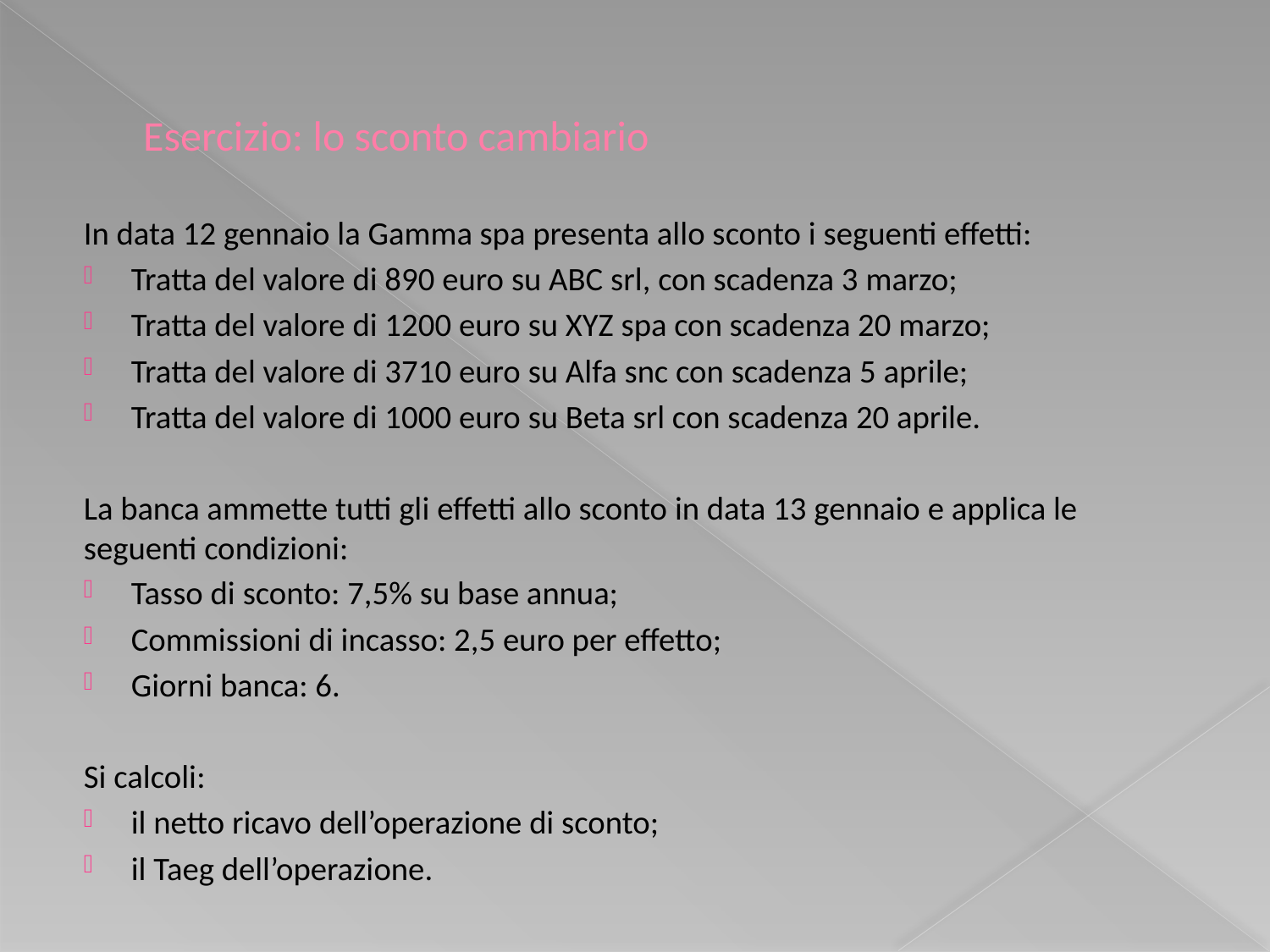

# Esercizio: lo sconto cambiario
In data 12 gennaio la Gamma spa presenta allo sconto i seguenti effetti:
Tratta del valore di 890 euro su ABC srl, con scadenza 3 marzo;
Tratta del valore di 1200 euro su XYZ spa con scadenza 20 marzo;
Tratta del valore di 3710 euro su Alfa snc con scadenza 5 aprile;
Tratta del valore di 1000 euro su Beta srl con scadenza 20 aprile.

La banca ammette tutti gli effetti allo sconto in data 13 gennaio e applica le seguenti condizioni:
Tasso di sconto: 7,5% su base annua;
Commissioni di incasso: 2,5 euro per effetto;
Giorni banca: 6.

Si calcoli:
il netto ricavo dell’operazione di sconto;
il Taeg dell’operazione.